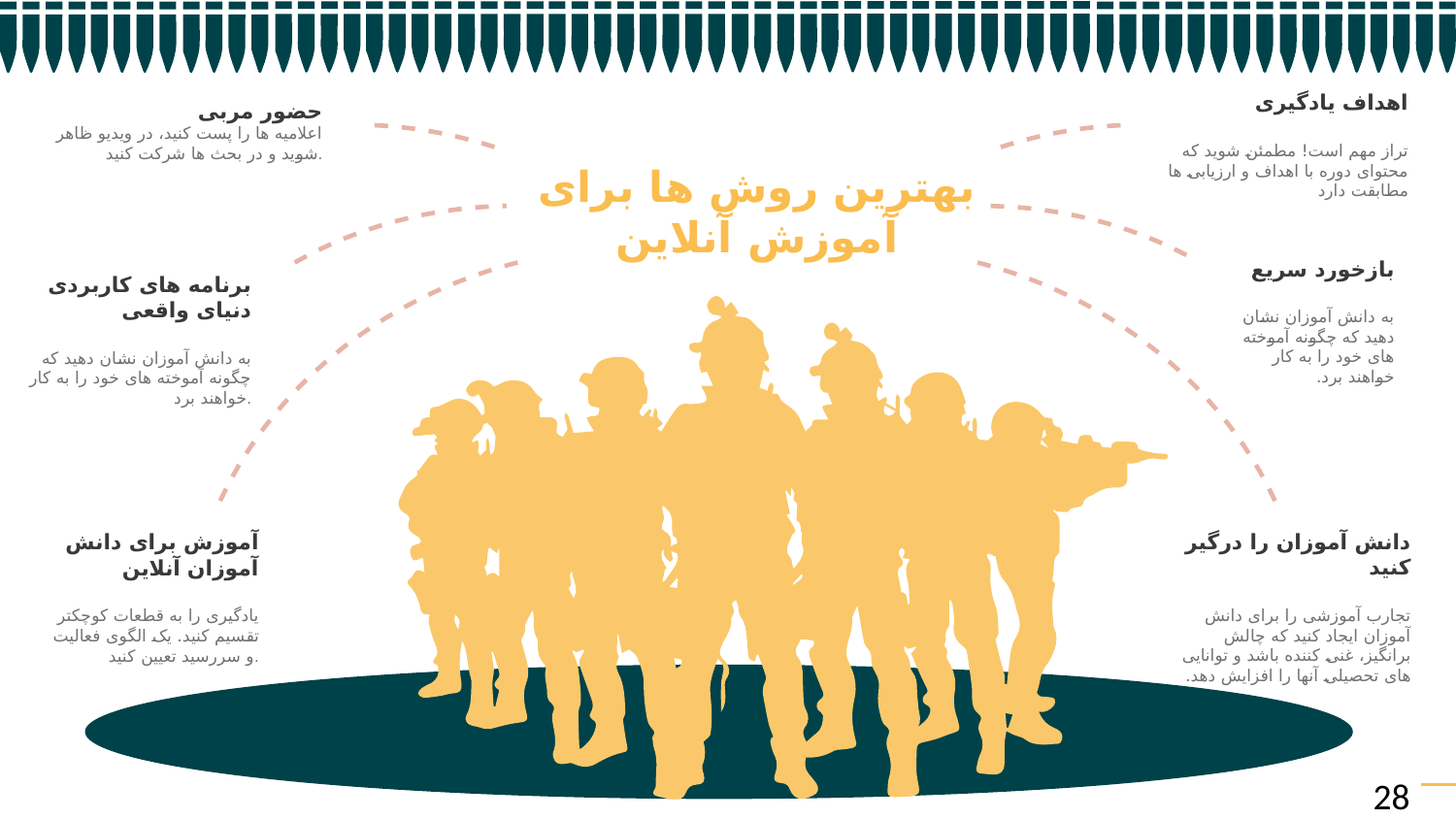

اهداف یادگیری

تراز مهم است! مطمئن شوید که محتوای دوره با اهداف و ارزیابی ها مطابقت دارد
حضور مربی
اعلامیه ها را پست کنید، در ویدیو ظاهر شوید و در بحث ها شرکت کنید.

بهترین روش ها برای آموزش آنلاین
بازخورد سریع

به دانش آموزان نشان دهید که چگونه آموخته های خود را به کار خواهند برد.
برنامه های کاربردی دنیای واقعی

به دانش آموزان نشان دهید که چگونه آموخته های خود را به کار خواهند برد.

آموزش برای دانش آموزان آنلاین

یادگیری را به قطعات کوچکتر تقسیم کنید. یک الگوی فعالیت و سررسید تعیین کنید.
دانش آموزان را درگیر کنید

تجارب آموزشی را برای دانش آموزان ایجاد کنید که چالش برانگیز، غنی کننده باشد و توانایی های تحصیلی آنها را افزایش دهد.